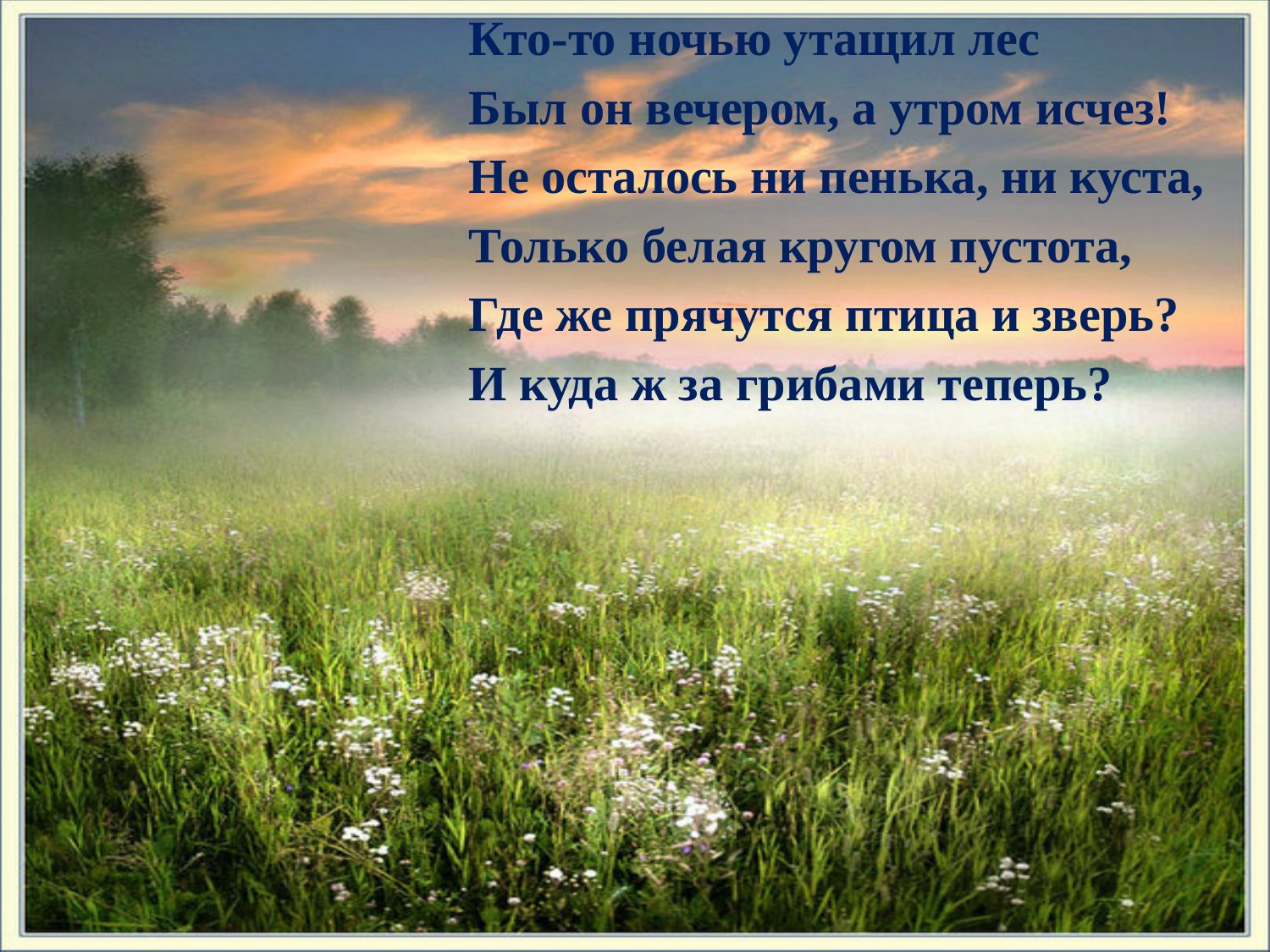

Кто-то ночью утащил лес
Был он вечером, а утром исчез!
Не осталось ни пенька, ни куста,
Только белая кругом пустота,
Где же прячутся птица и зверь?
И куда ж за грибами теперь?